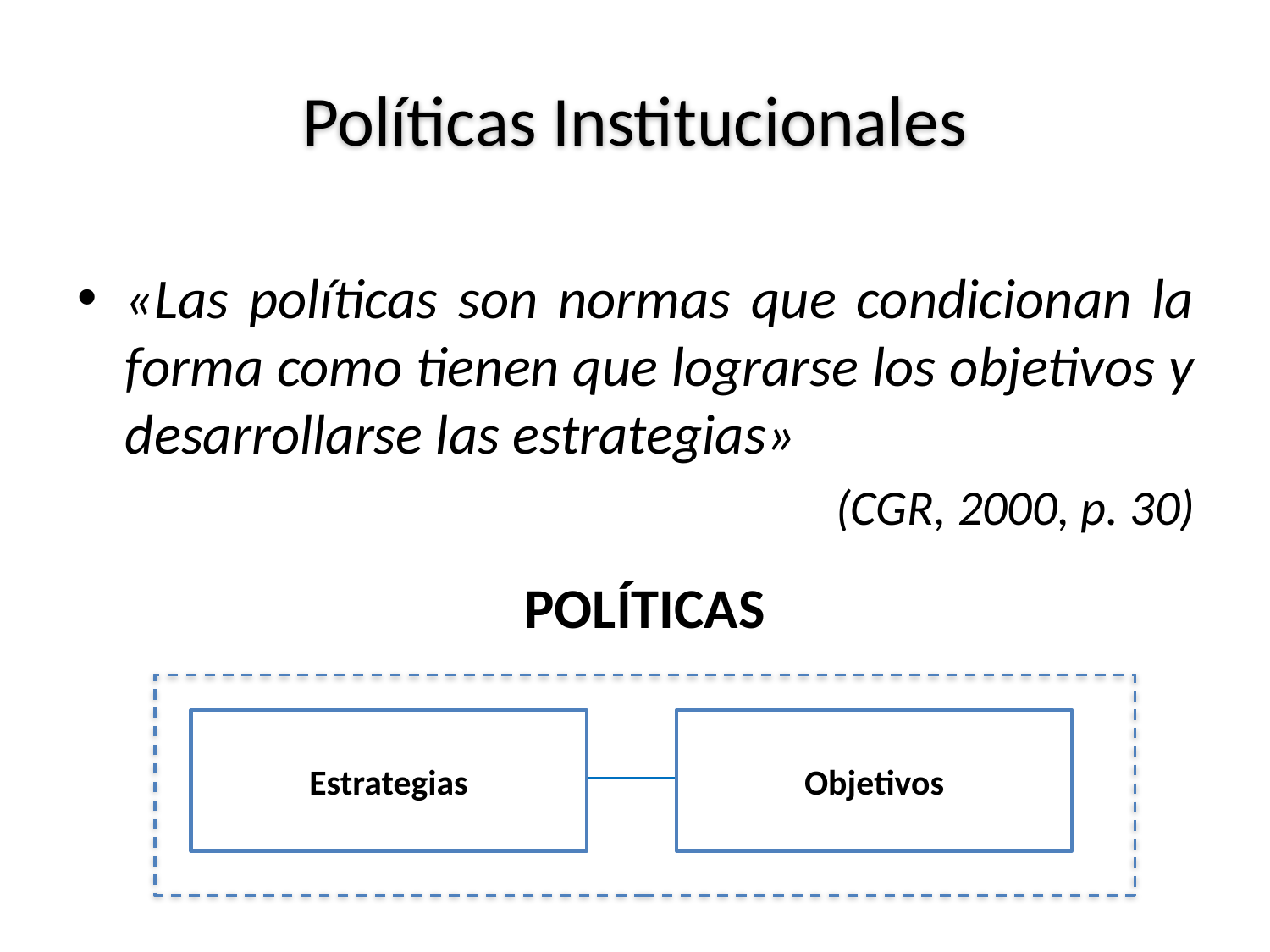

# Políticas Institucionales
«Las políticas son normas que condicionan la forma como tienen que lograrse los objetivos y desarrollarse las estrategias»
(CGR, 2000, p. 30)
POLÍTICAS

Estrategias
Objetivos